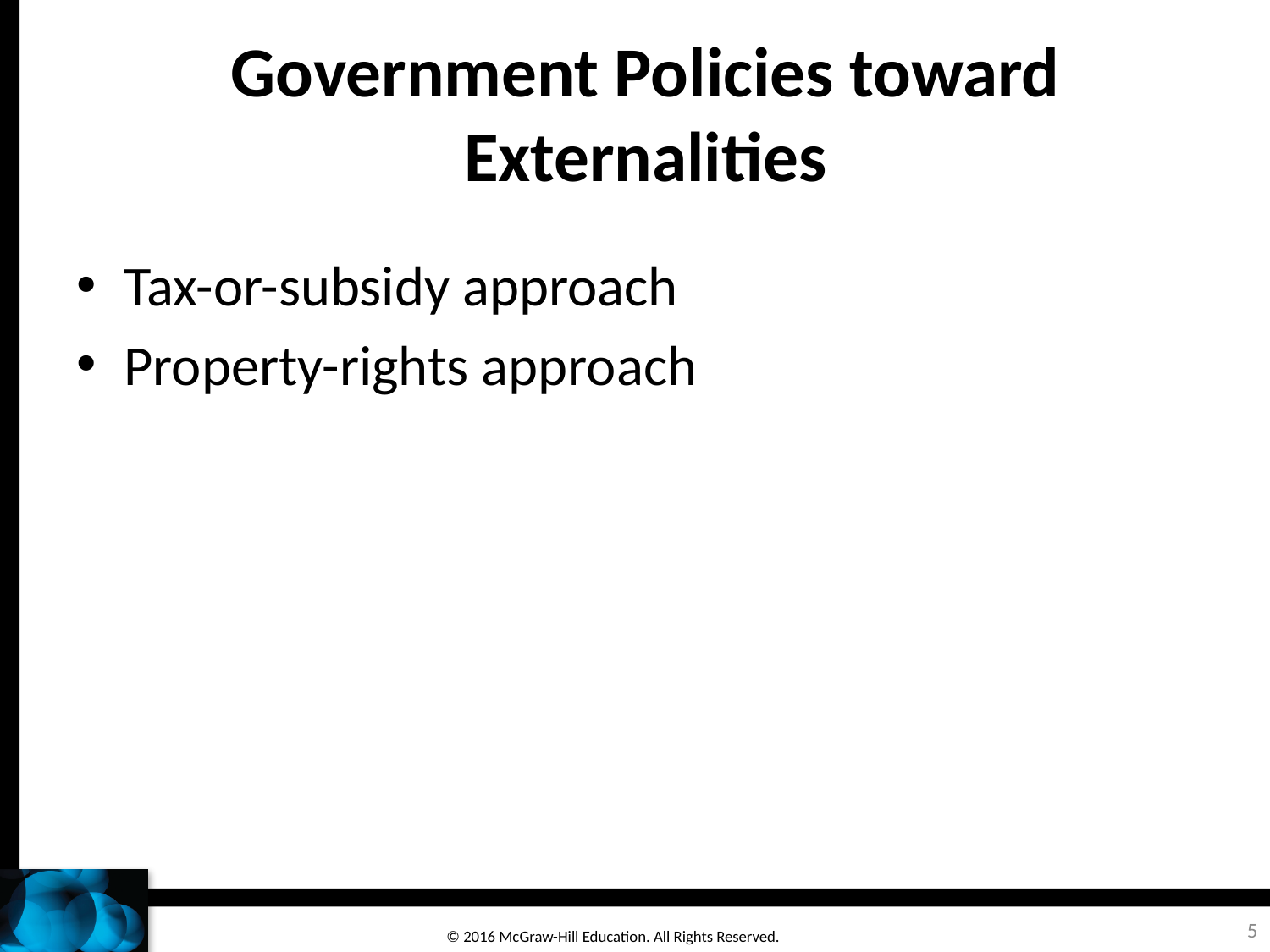

# Government Policies toward Externalities
Tax-or-subsidy approach
Property-rights approach
5
© 2016 McGraw-Hill Education. All Rights Reserved.